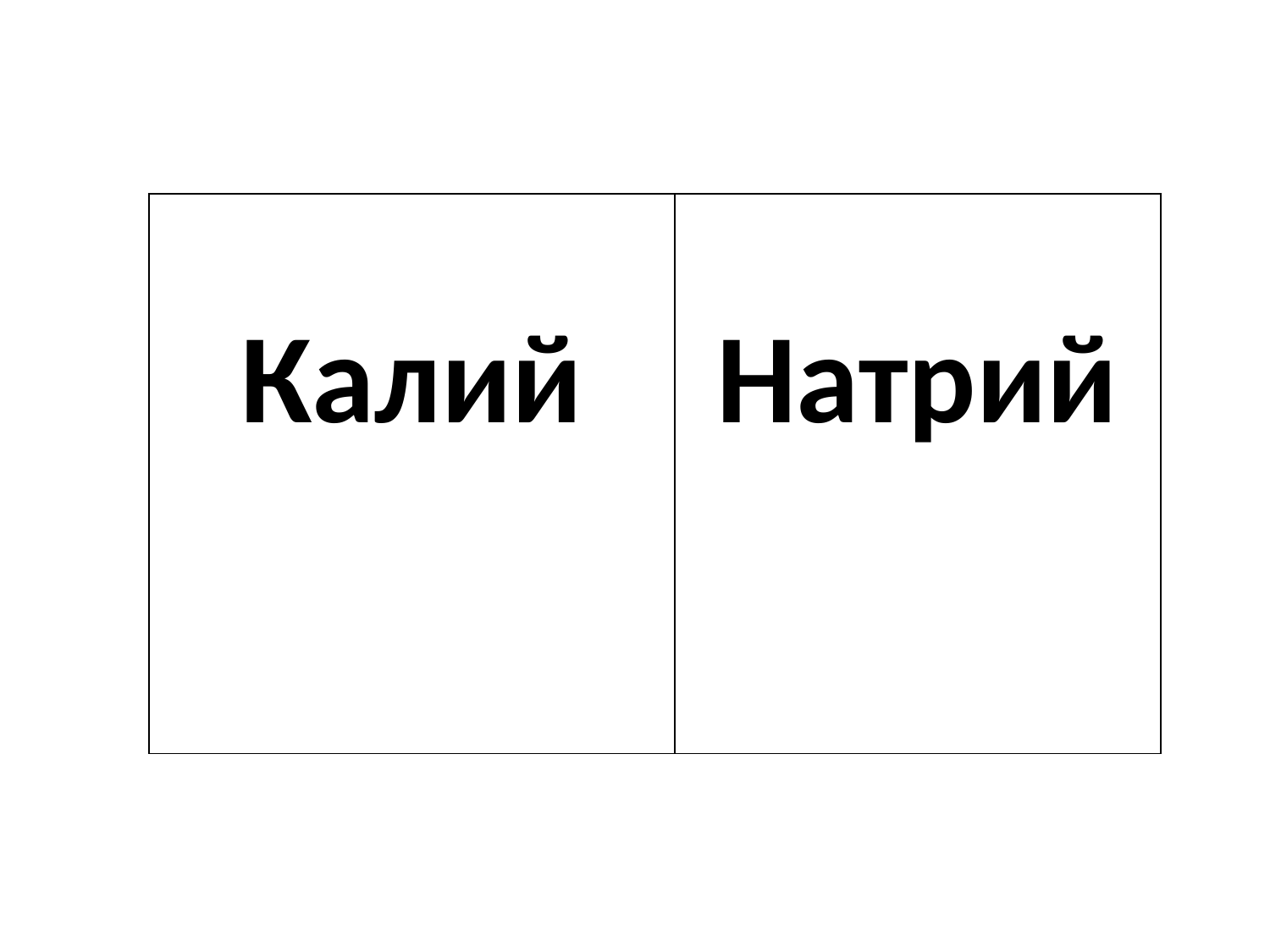

| Калий | Натрий |
| --- | --- |